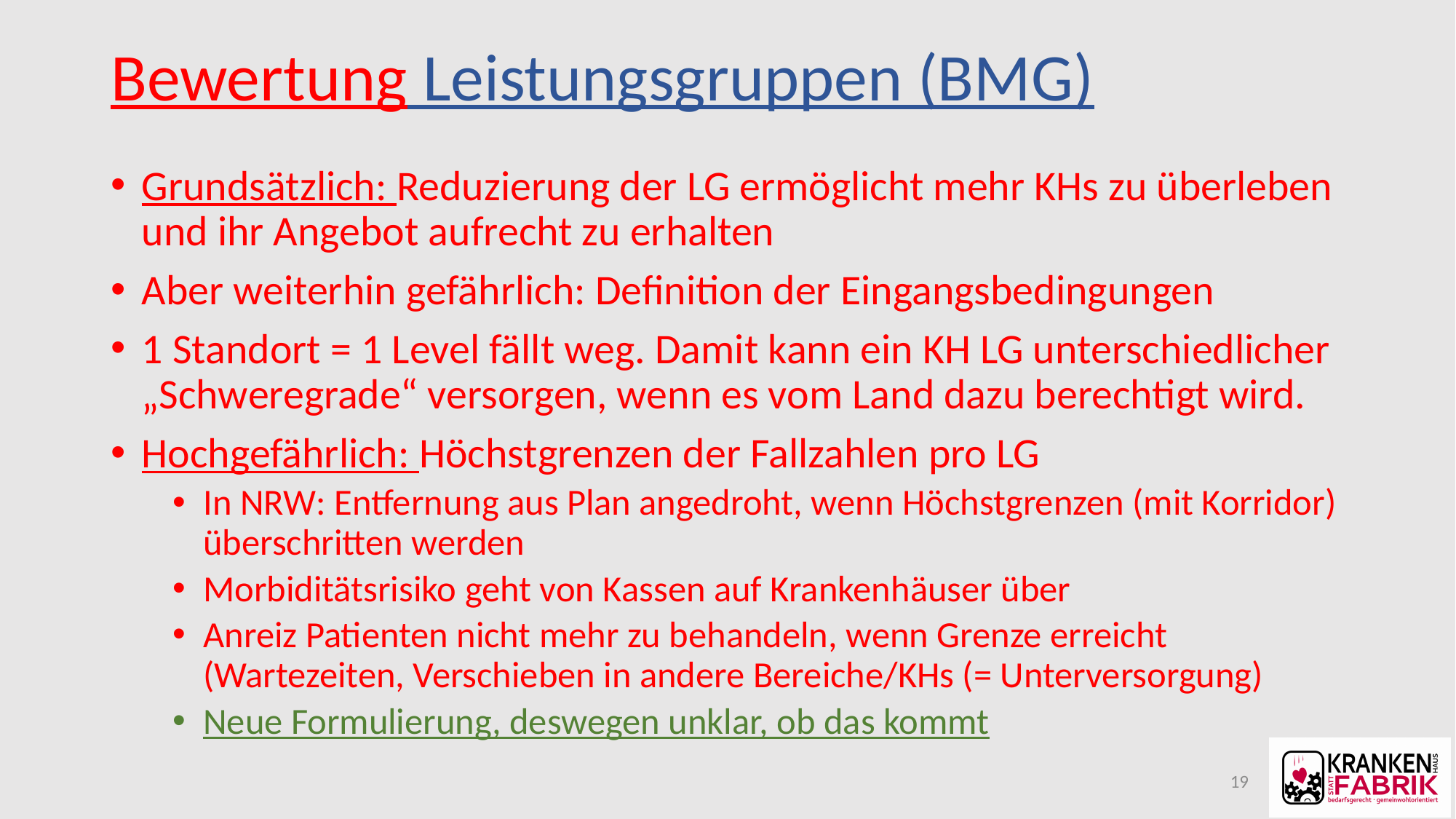

# Bewertung Leistungsgruppen (BMG)
Grundsätzlich: Reduzierung der LG ermöglicht mehr KHs zu überleben und ihr Angebot aufrecht zu erhalten
Aber weiterhin gefährlich: Definition der Eingangsbedingungen
1 Standort = 1 Level fällt weg. Damit kann ein KH LG unterschiedlicher „Schweregrade“ versorgen, wenn es vom Land dazu berechtigt wird.
Hochgefährlich: Höchstgrenzen der Fallzahlen pro LG
In NRW: Entfernung aus Plan angedroht, wenn Höchstgrenzen (mit Korridor) überschritten werden
Morbiditätsrisiko geht von Kassen auf Krankenhäuser über
Anreiz Patienten nicht mehr zu behandeln, wenn Grenze erreicht (Wartezeiten, Verschieben in andere Bereiche/KHs (= Unterversorgung)
Neue Formulierung, deswegen unklar, ob das kommt

19